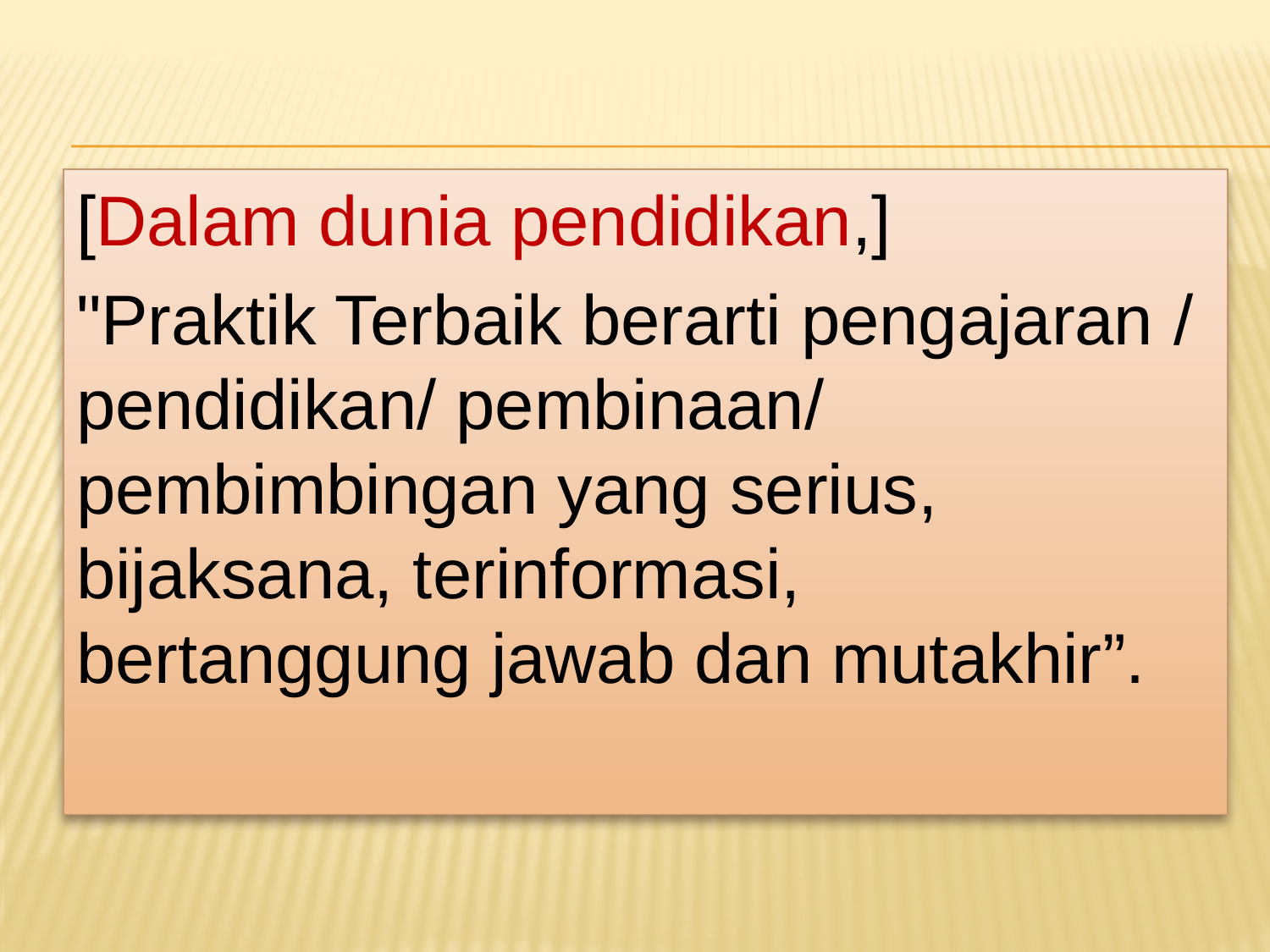

[Dalam dunia pendidikan,]
"Praktik Terbaik berarti pengajaran / pendidikan/ pembinaan/ pembimbingan yang serius, bijaksana, terinformasi, bertanggung jawab dan mutakhir”.